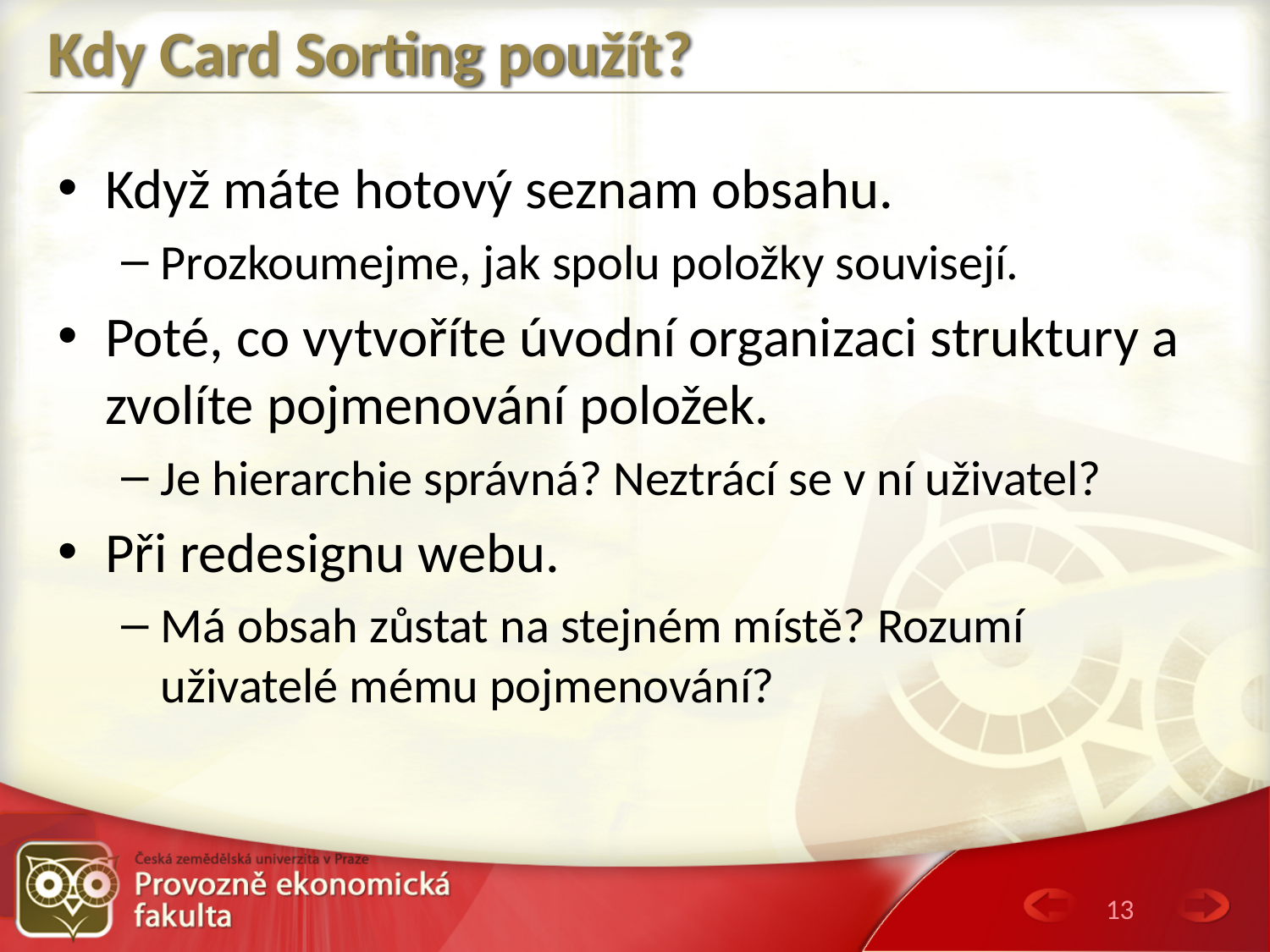

# Kdy Card Sorting použít?
Když máte hotový seznam obsahu.
Prozkoumejme, jak spolu položky souvisejí.
Poté, co vytvoříte úvodní organizaci struktury a zvolíte pojmenování položek.
Je hierarchie správná? Neztrácí se v ní uživatel?
Při redesignu webu.
Má obsah zůstat na stejném místě? Rozumí uživatelé mému pojmenování?